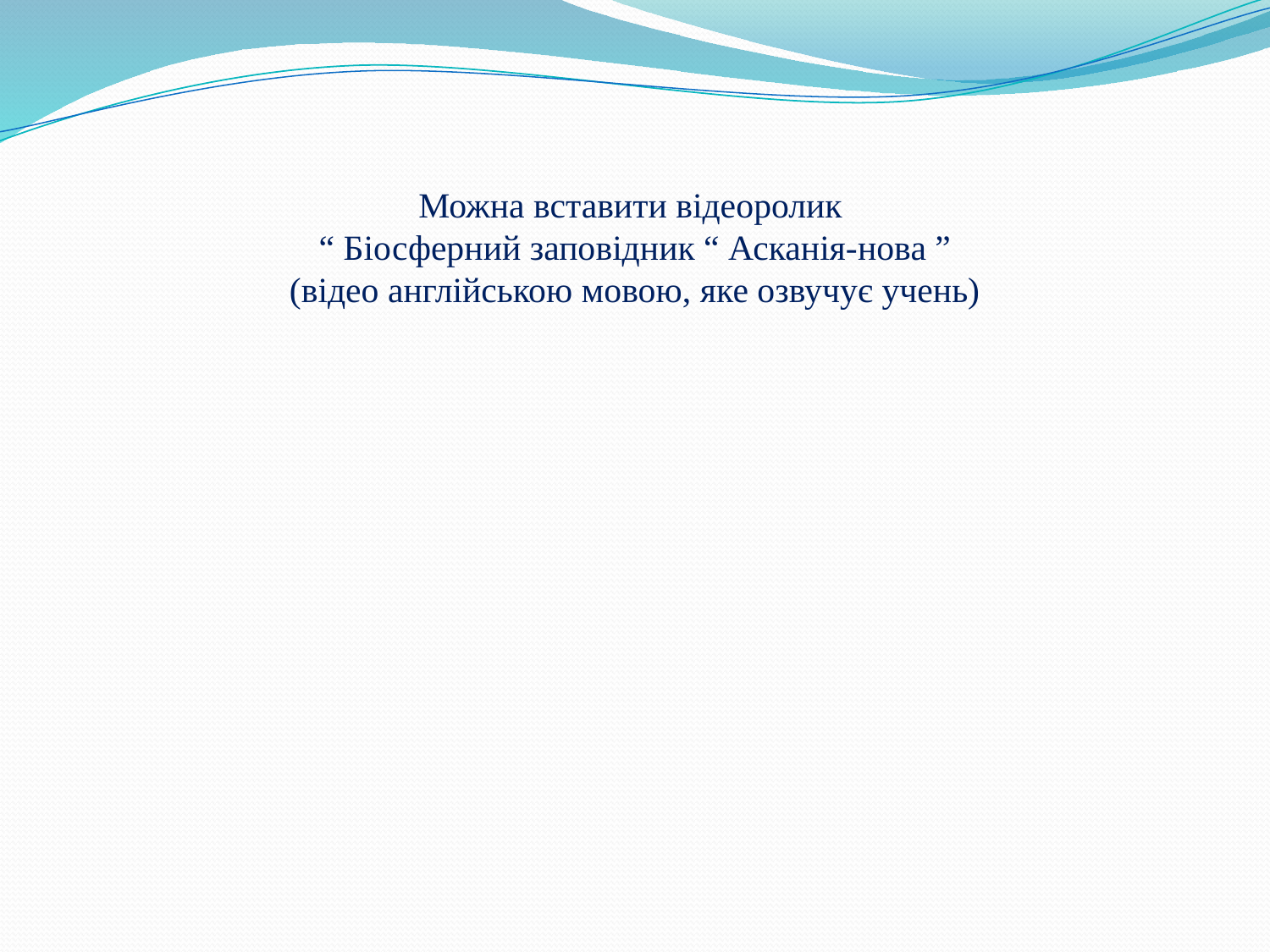

Можна вставити відеоролик
“ Біосферний заповідник “ Асканія-нова ”
(відео англійською мовою, яке озвучує учень)